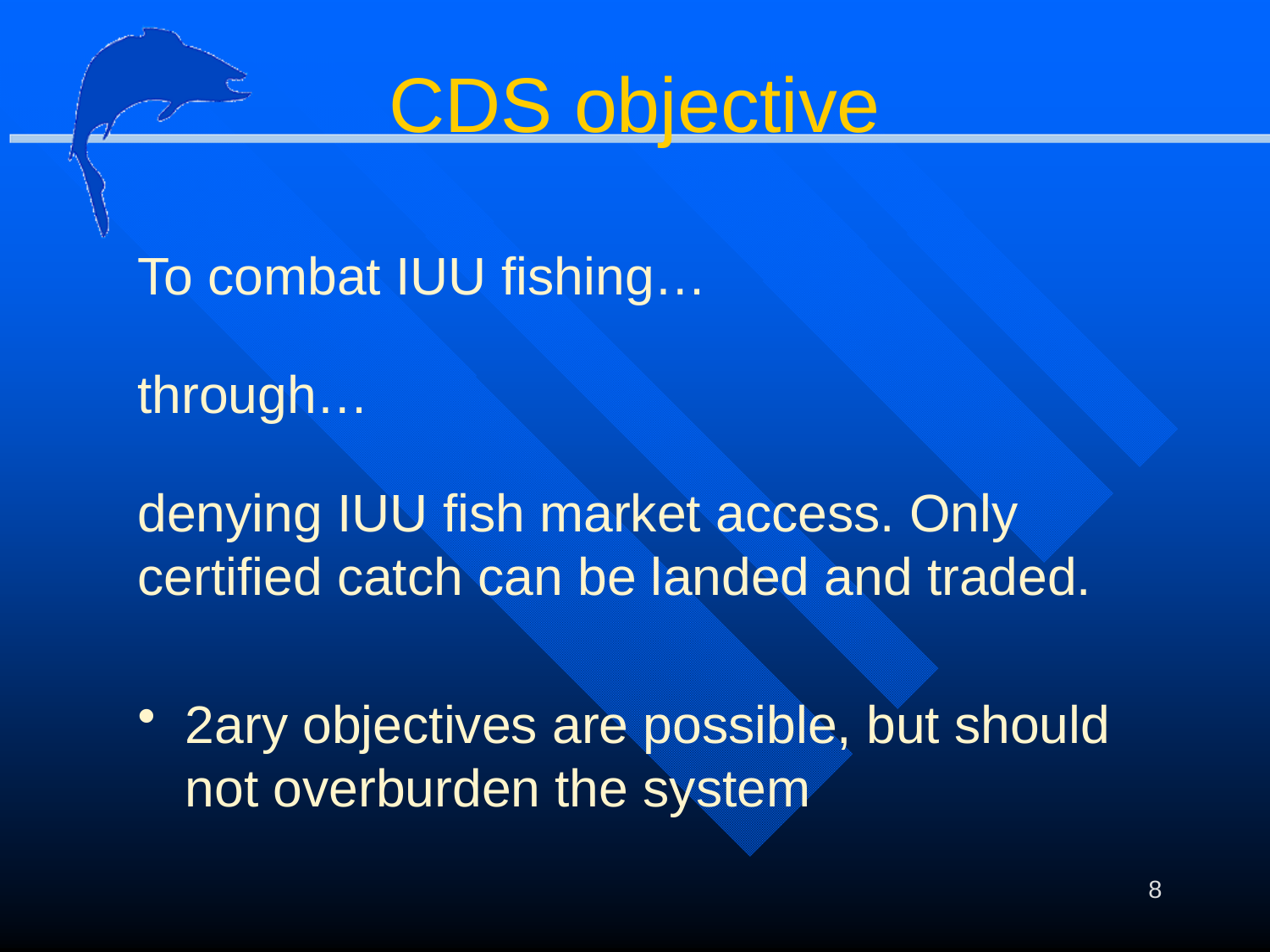

# CDS objective
To combat IUU fishing…

through…

denying IUU fish market access. Only certified catch can be landed and traded.

2ary objectives are possible, but should not overburden the system
8